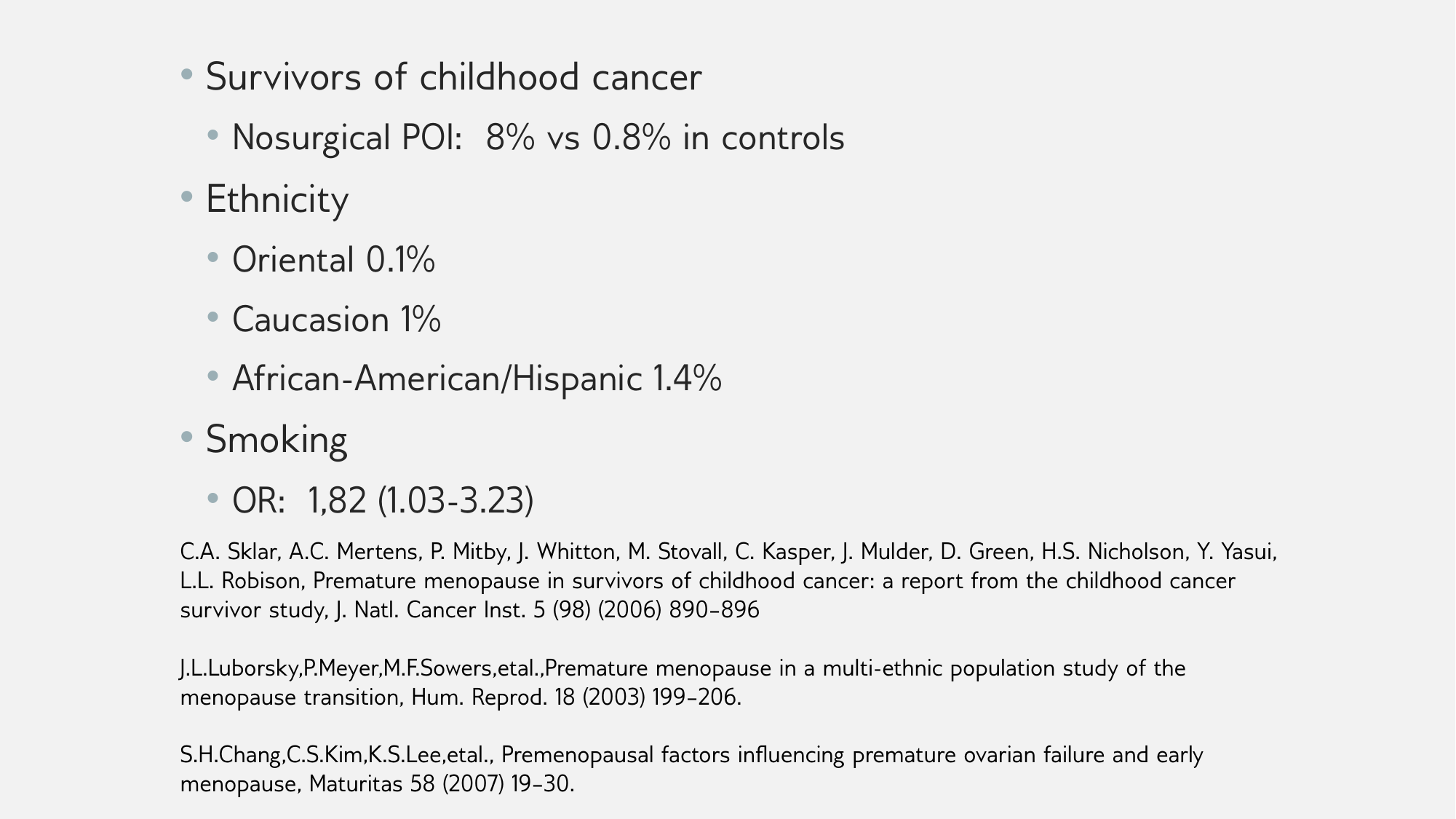

Survivors of childhood cancer
Nosurgical POI:  8% vs 0.8% in controls
Ethnicity
Oriental 0.1%
Caucasion 1%
African-American/Hispanic 1.4%
Smoking
OR:  1,82 (1.03-3.23)
C.A. Sklar, A.C. Mertens, P. Mitby, J. Whitton, M. Stovall, C. Kasper, J. Mulder, D. Green, H.S. Nicholson, Y. Yasui, L.L. Robison, Premature menopause in survivors of childhood cancer: a report from the childhood cancer survivor study, J. Natl. Cancer Inst. 5 (98) (2006) 890–896

J.L.Luborsky,P.Meyer,M.F.Sowers,etal.,Premature menopause in a multi-ethnic population study of the menopause transition, Hum. Reprod. 18 (2003) 199–206.

S.H.Chang,C.S.Kim,K.S.Lee,etal., Premenopausal factors influencing premature ovarian failure and early menopause, Maturitas 58 (2007) 19–30.